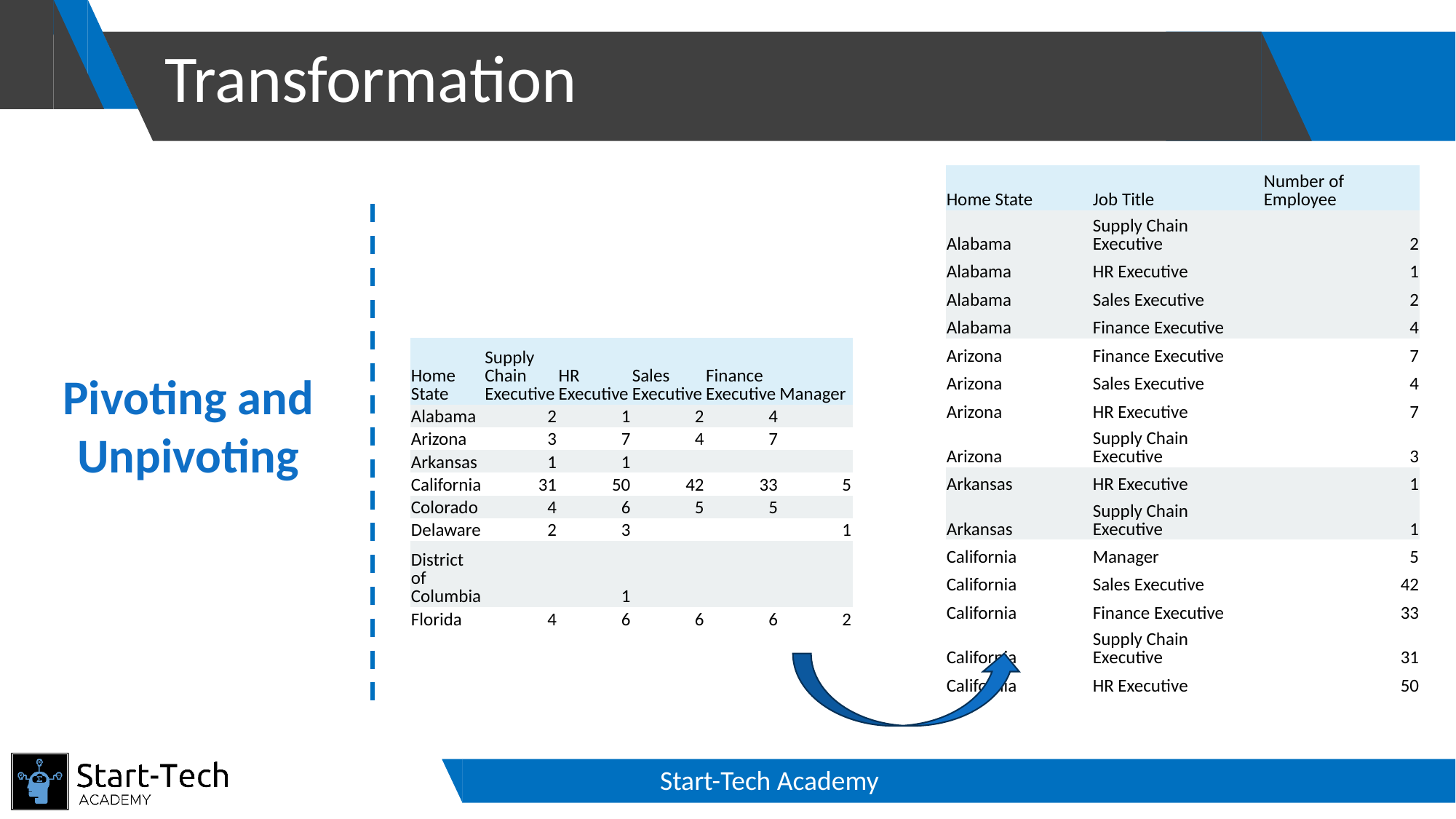

# Transformation
| Home State | Job Title | Number of Employee |
| --- | --- | --- |
| Alabama | Supply Chain Executive | 2 |
| Alabama | HR Executive | 1 |
| Alabama | Sales Executive | 2 |
| Alabama | Finance Executive | 4 |
| Arizona | Finance Executive | 7 |
| Arizona | Sales Executive | 4 |
| Arizona | HR Executive | 7 |
| Arizona | Supply Chain Executive | 3 |
| Arkansas | HR Executive | 1 |
| Arkansas | Supply Chain Executive | 1 |
| California | Manager | 5 |
| California | Sales Executive | 42 |
| California | Finance Executive | 33 |
| California | Supply Chain Executive | 31 |
| California | HR Executive | 50 |
| Home State | Supply Chain Executive | HR Executive | Sales Executive | Finance Executive | Manager |
| --- | --- | --- | --- | --- | --- |
| Alabama | 2 | 1 | 2 | 4 |  |
| Arizona | 3 | 7 | 4 | 7 |  |
| Arkansas | 1 | 1 |  |  |  |
| California | 31 | 50 | 42 | 33 | 5 |
| Colorado | 4 | 6 | 5 | 5 |  |
| Delaware | 2 | 3 |  |  | 1 |
| District of Columbia |  | 1 |  |  |  |
| Florida | 4 | 6 | 6 | 6 | 2 |
Pivoting and Unpivoting

Start-Tech Academy